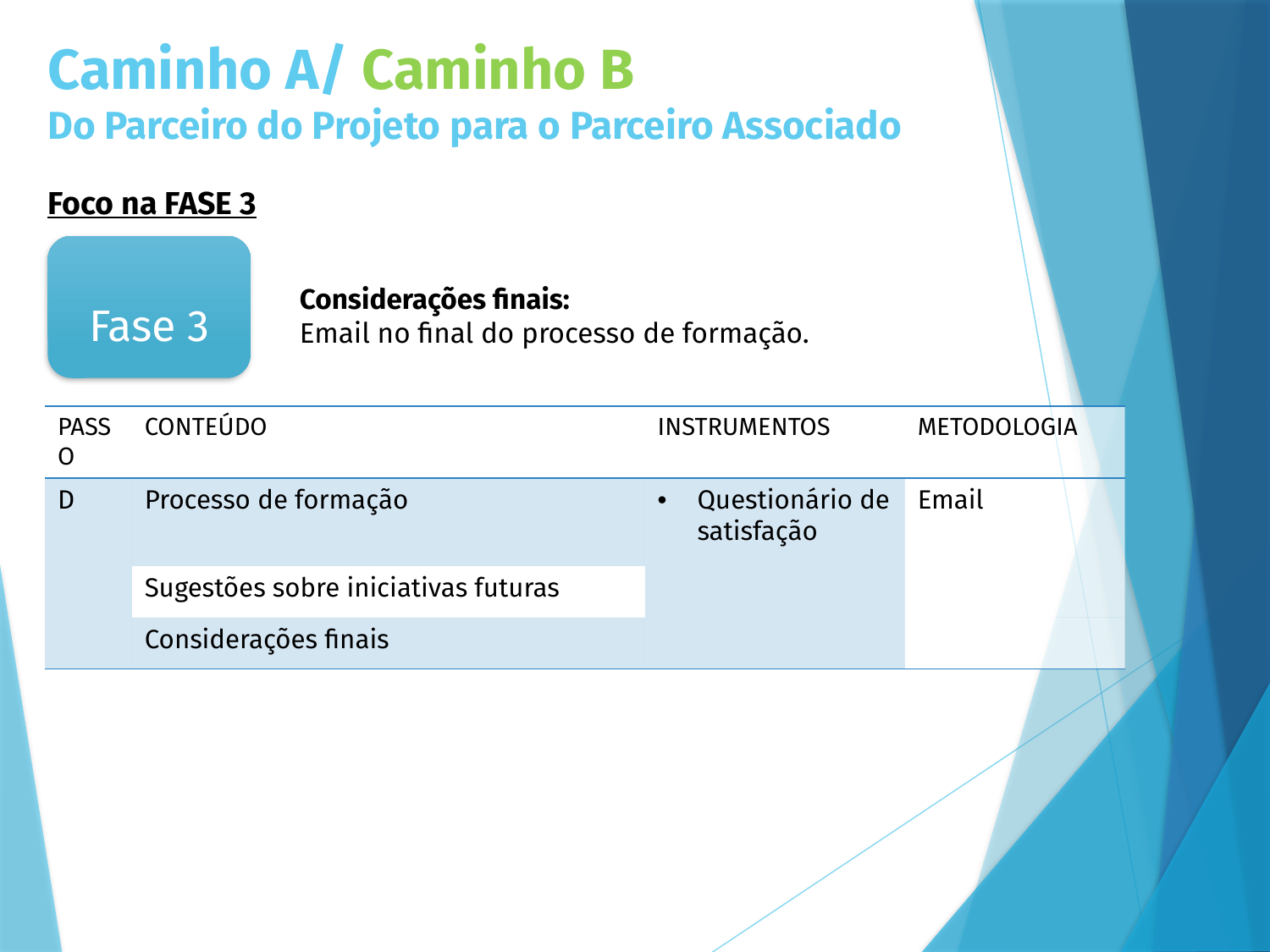

# Caminho A/ Caminho B Do Parceiro do Projeto para o Parceiro Associado
Foco na FASE 3

Fase 3
Considerações finais:
Email no final do processo de formação.
| PASSO | CONTEÚDO | INSTRUMENTOS | METODOLOGIA |
| --- | --- | --- | --- |
| D | Processo de formação | Questionário de satisfação | Email |
|  | Sugestões sobre iniciativas futuras |  |  |
|  | Considerações finais |  |  |